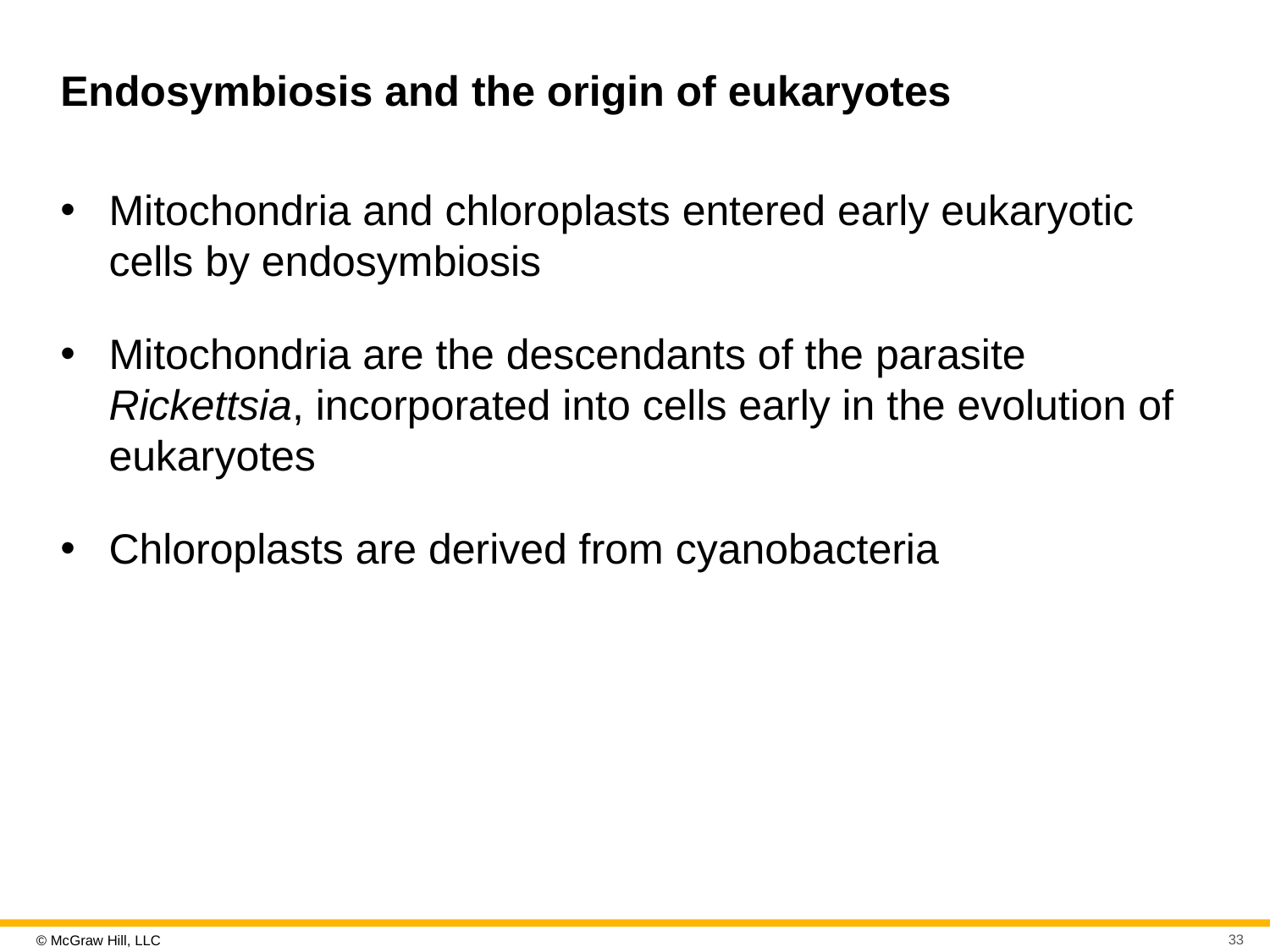

# Endosymbiosis and the origin of eukaryotes
Mitochondria and chloroplasts entered early eukaryotic cells by endosymbiosis
Mitochondria are the descendants of the parasite Rickettsia, incorporated into cells early in the evolution of eukaryotes
Chloroplasts are derived from cyanobacteria
33